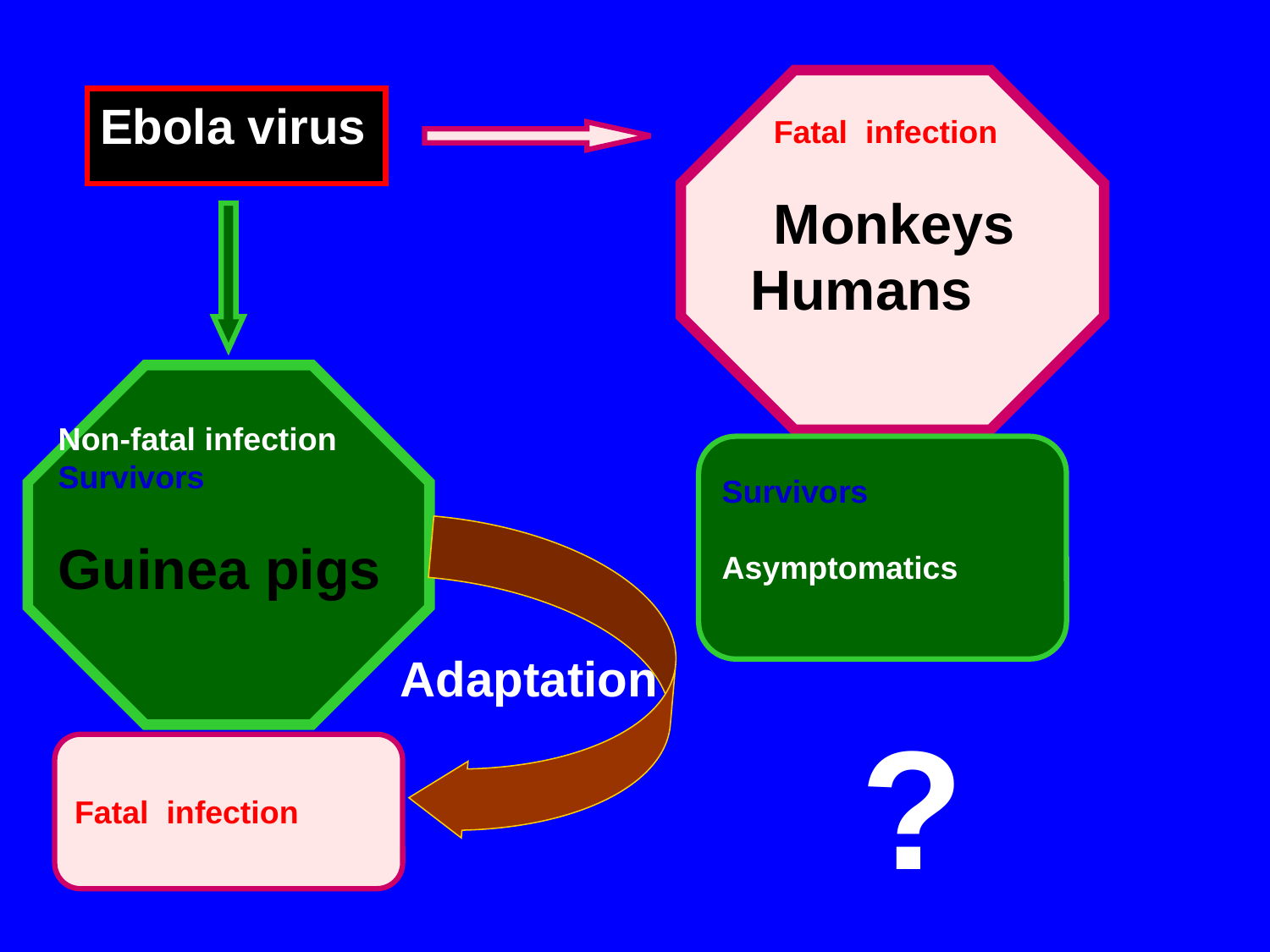

Humans
Ebola virus
Fatal  infection

Monkeys

Survivors

Asymptomatics

?

Non-fatal infection
Survivors

Guinea pigs

Adaptation

Fatal  infection